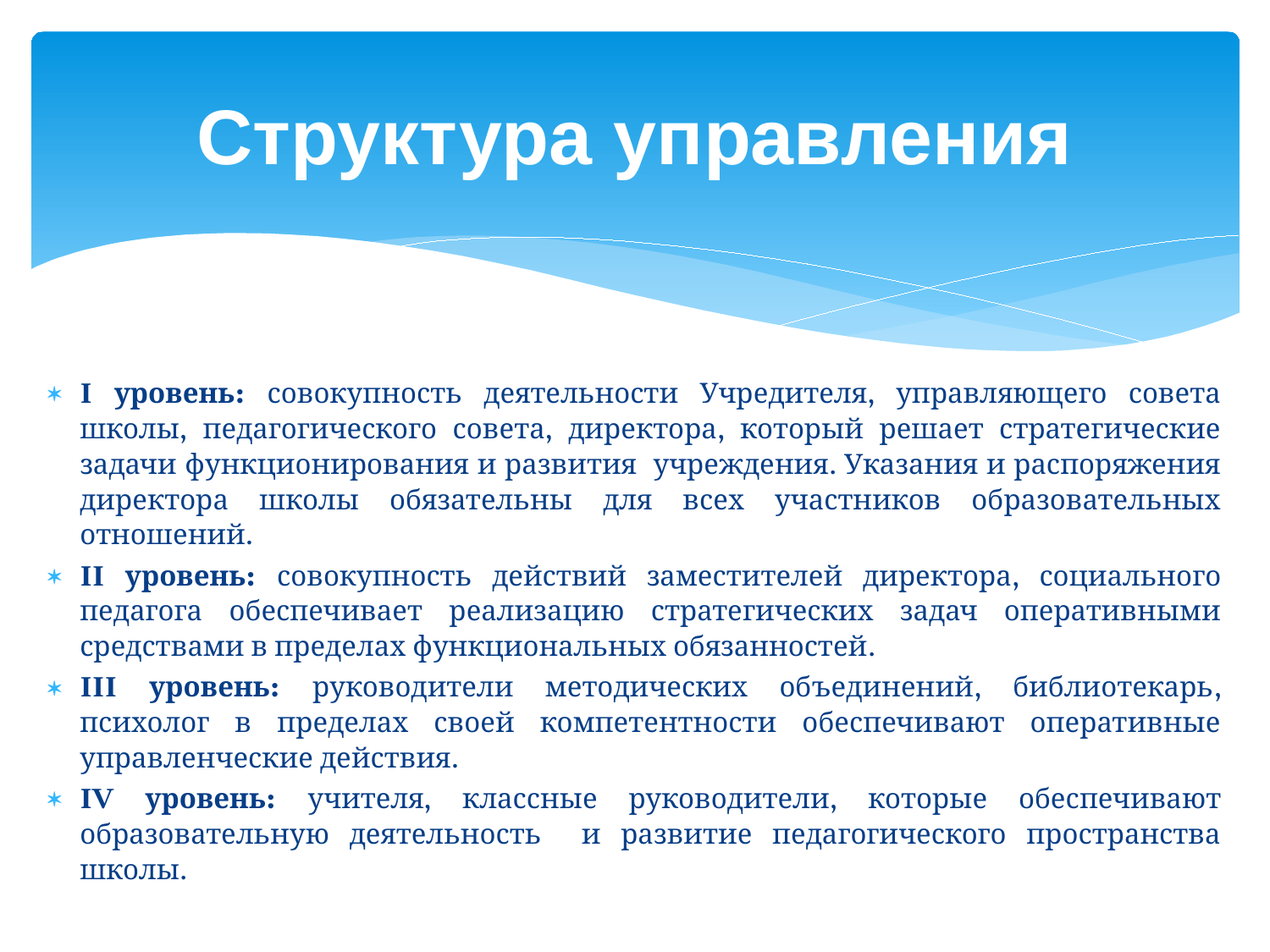

# Структура управления
I уровень: совокупность деятельности Учредителя, управляющего совета школы, педагогического совета, директора, который решает стратегические задачи функционирования и развития  учреждения. Указания и распоряжения директора школы обязательны для всех участников образовательных отношений.
II уровень: совокупность действий заместителей директора, социального педагога обеспечивает реализацию стратегических задач оперативными средствами в пределах функциональных обязанностей.
III уровень: руководители методических объединений, библиотекарь, психолог в пределах своей компетентности обеспечивают оперативные управленческие действия.
IV уровень: учителя, классные руководители, которые обеспечивают образовательную деятельность  и развитие педагогического пространства школы.